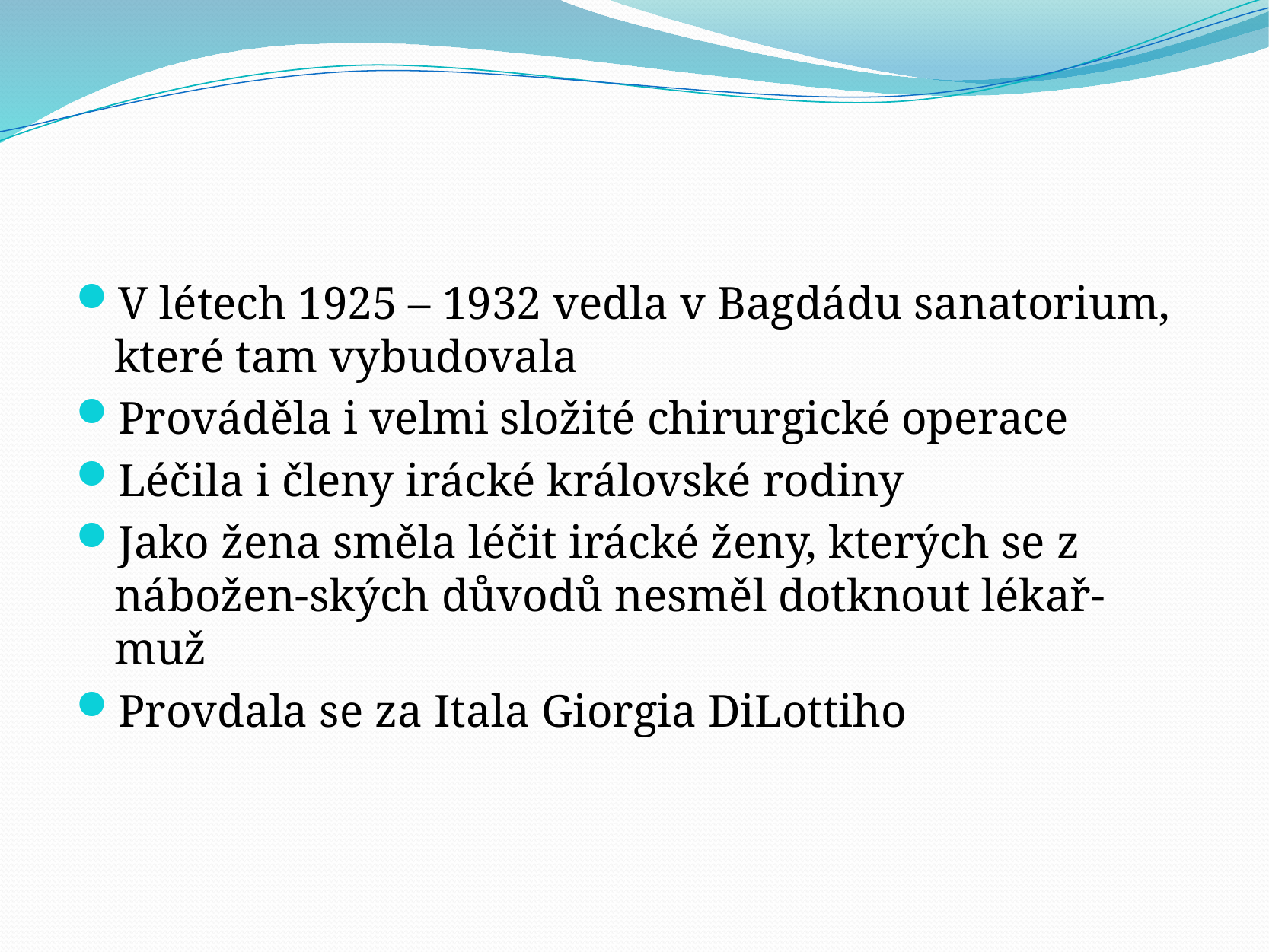

#
V létech 1925 – 1932 vedla v Bagdádu sanatorium, které tam vybudovala
Prováděla i velmi složité chirurgické operace
Léčila i členy irácké královské rodiny
Jako žena směla léčit irácké ženy, kterých se z nábožen-ských důvodů nesměl dotknout lékař-muž
Provdala se za Itala Giorgia DiLottiho